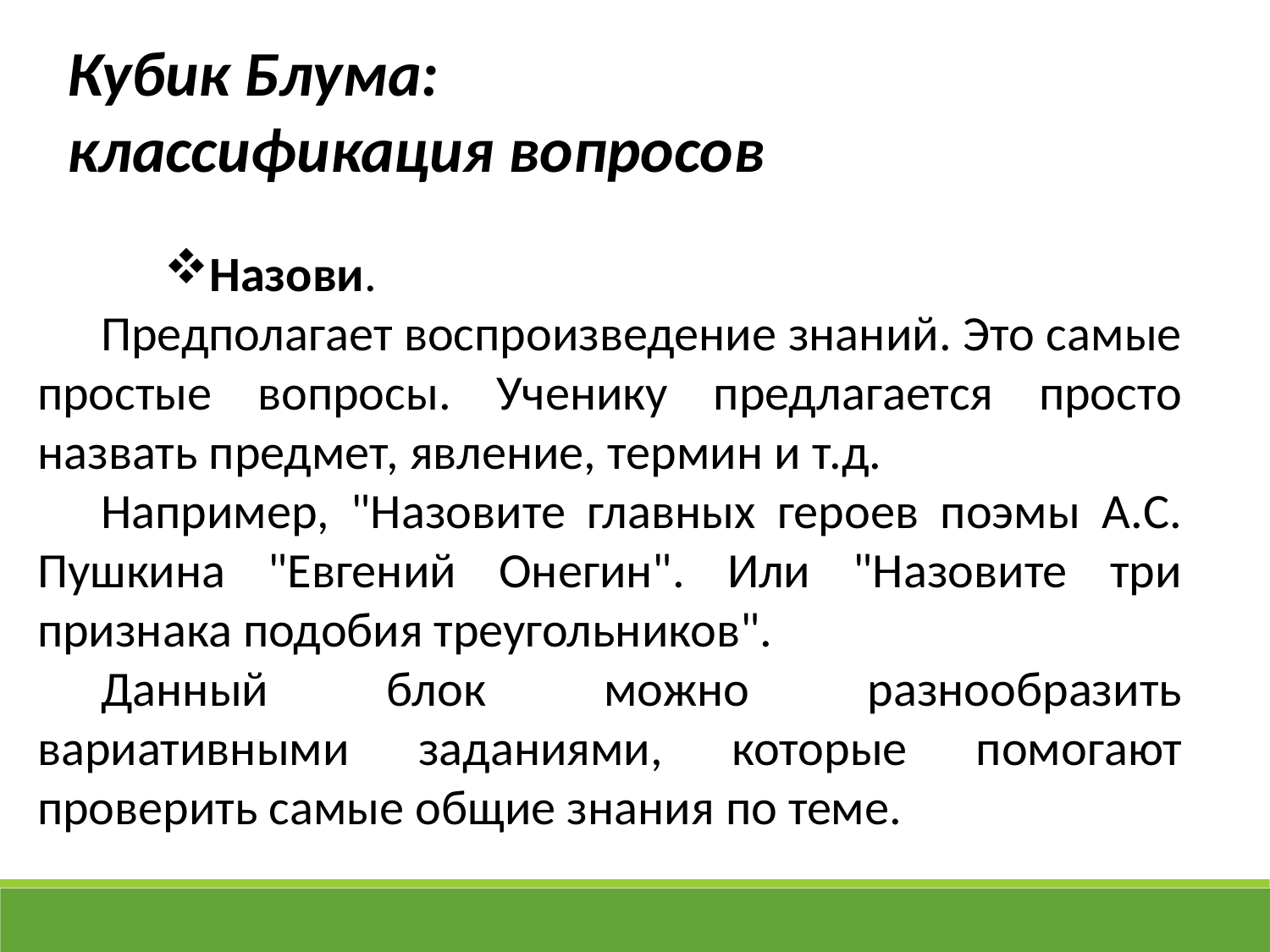

Кубик Блума:
классификация вопросов
Назови.
Предполагает воспроизведение знаний. Это самые простые вопросы. Ученику предлагается просто назвать предмет, явление, термин и т.д.
Например, "Назовите главных героев поэмы А.С. Пушкина "Евгений Онегин". Или "Назовите три признака подобия треугольников".
Данный блок можно разнообразить вариативными заданиями, которые помогают проверить самые общие знания по теме.